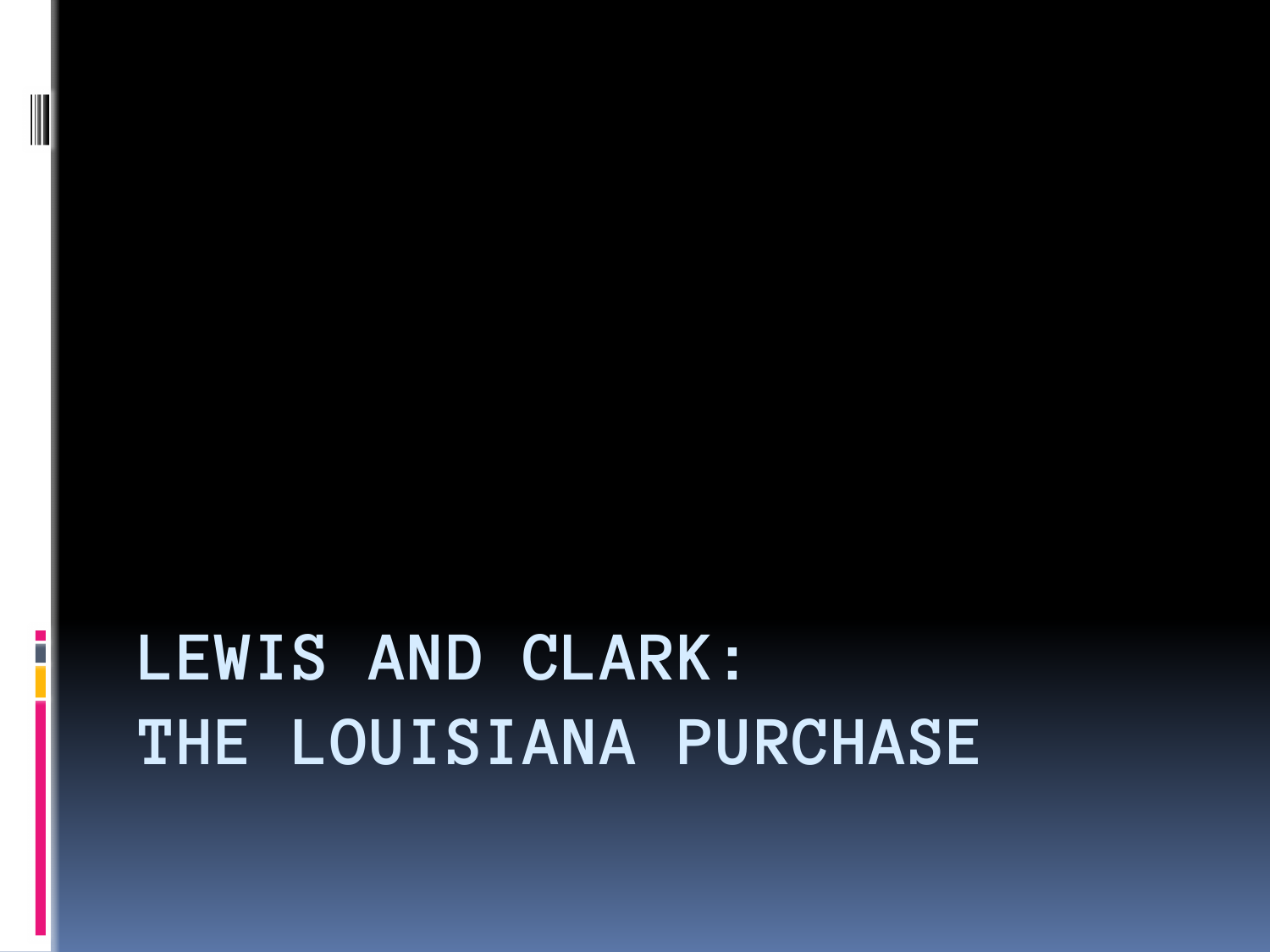

# Lewis and Clark: The Louisiana Purchase